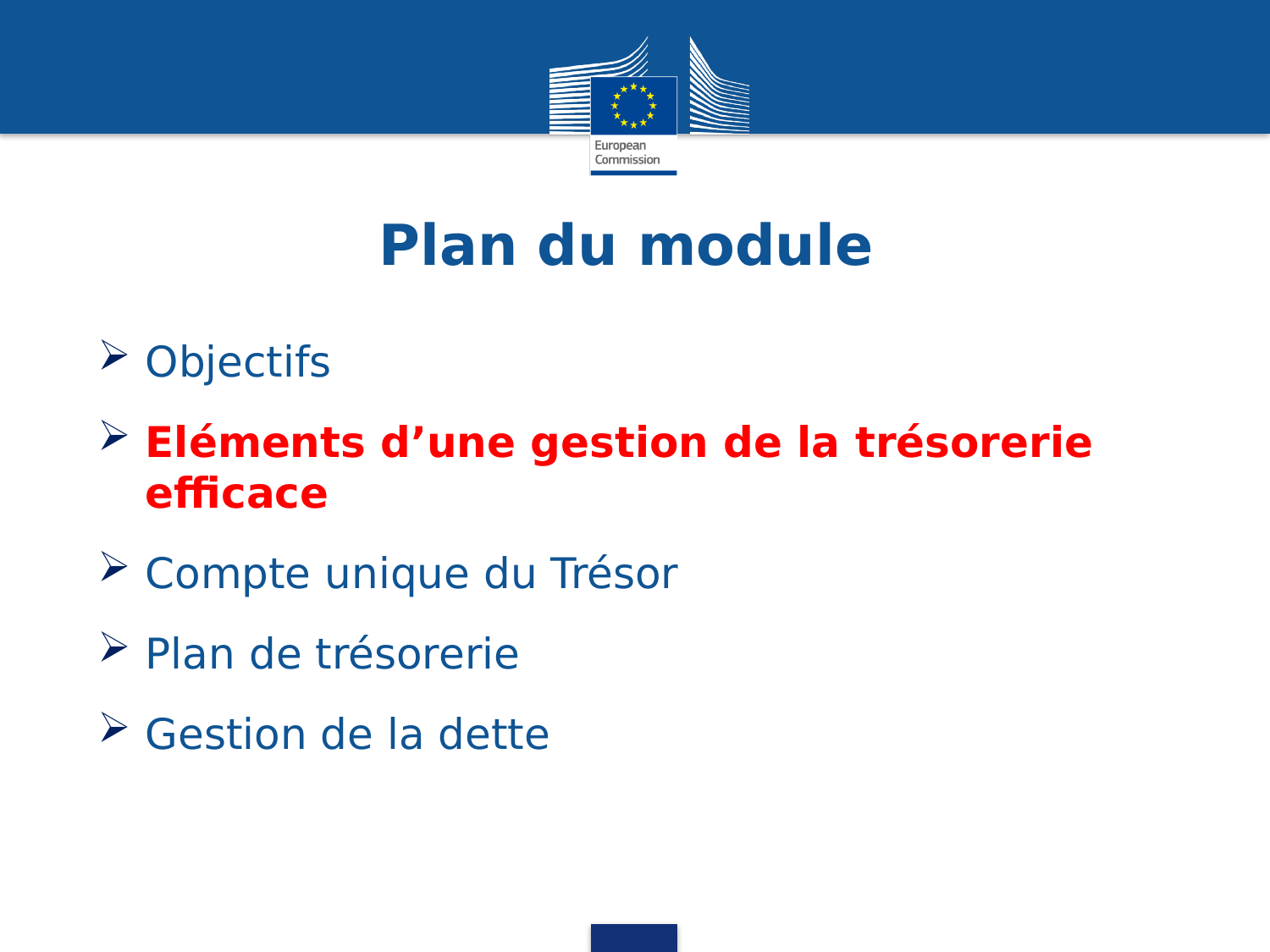

# Plan du module
Objectifs
Eléments d’une gestion de la trésorerie efficace
Compte unique du Trésor
Plan de trésorerie
Gestion de la dette